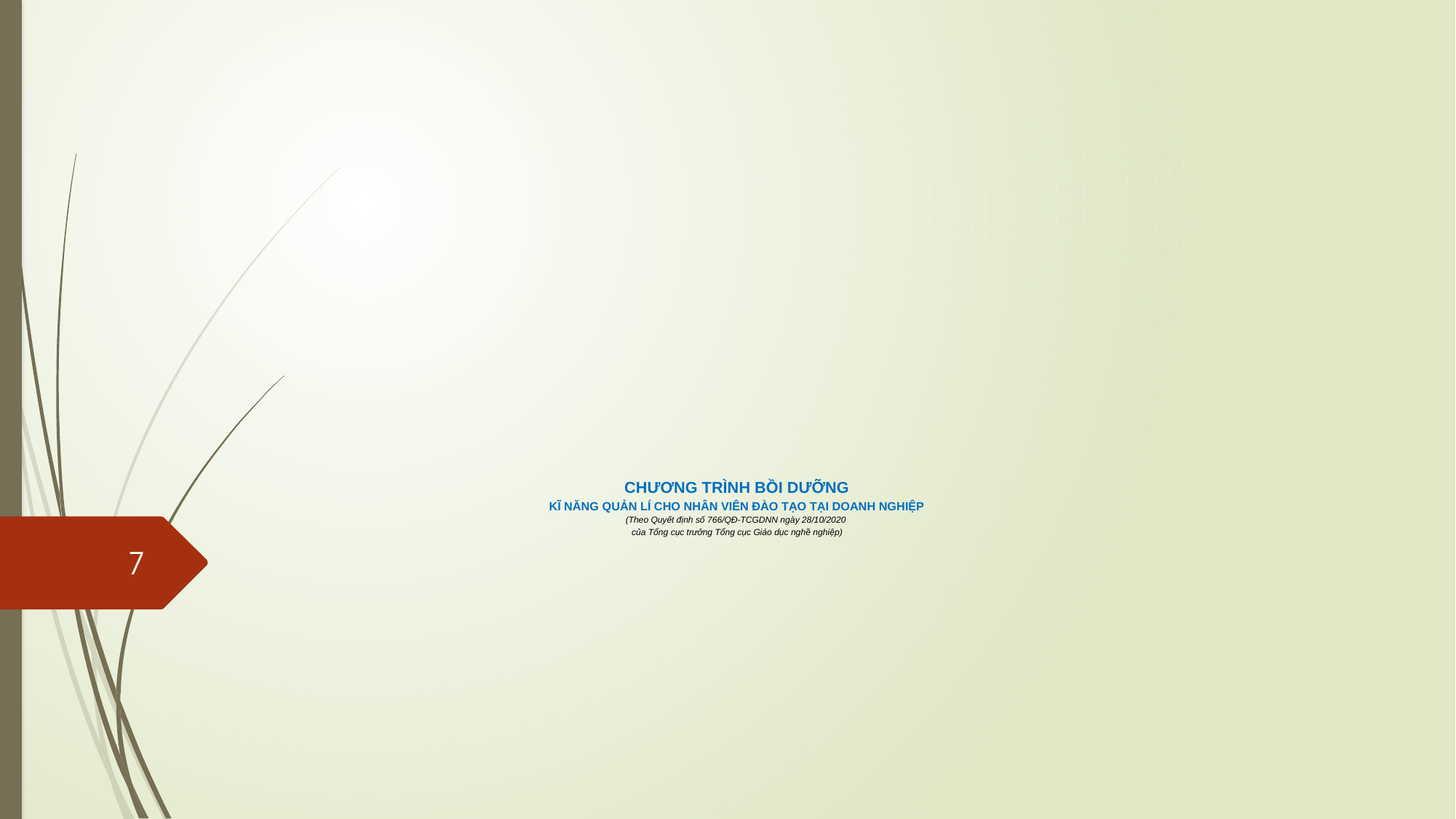

# CHƯƠNG TRÌNH BỒI DƯỠNG KĨ NĂNG QUẢN LÍ CHO NHÂN VIÊN ĐÀO TẠO TẠI DOANH NGHIỆP (Theo Quyết định số 766/QĐ-TCGDNN ngày 28/10/2020 của Tổng cục trưởng Tổng cục Giáo dục nghề nghiệp)
7